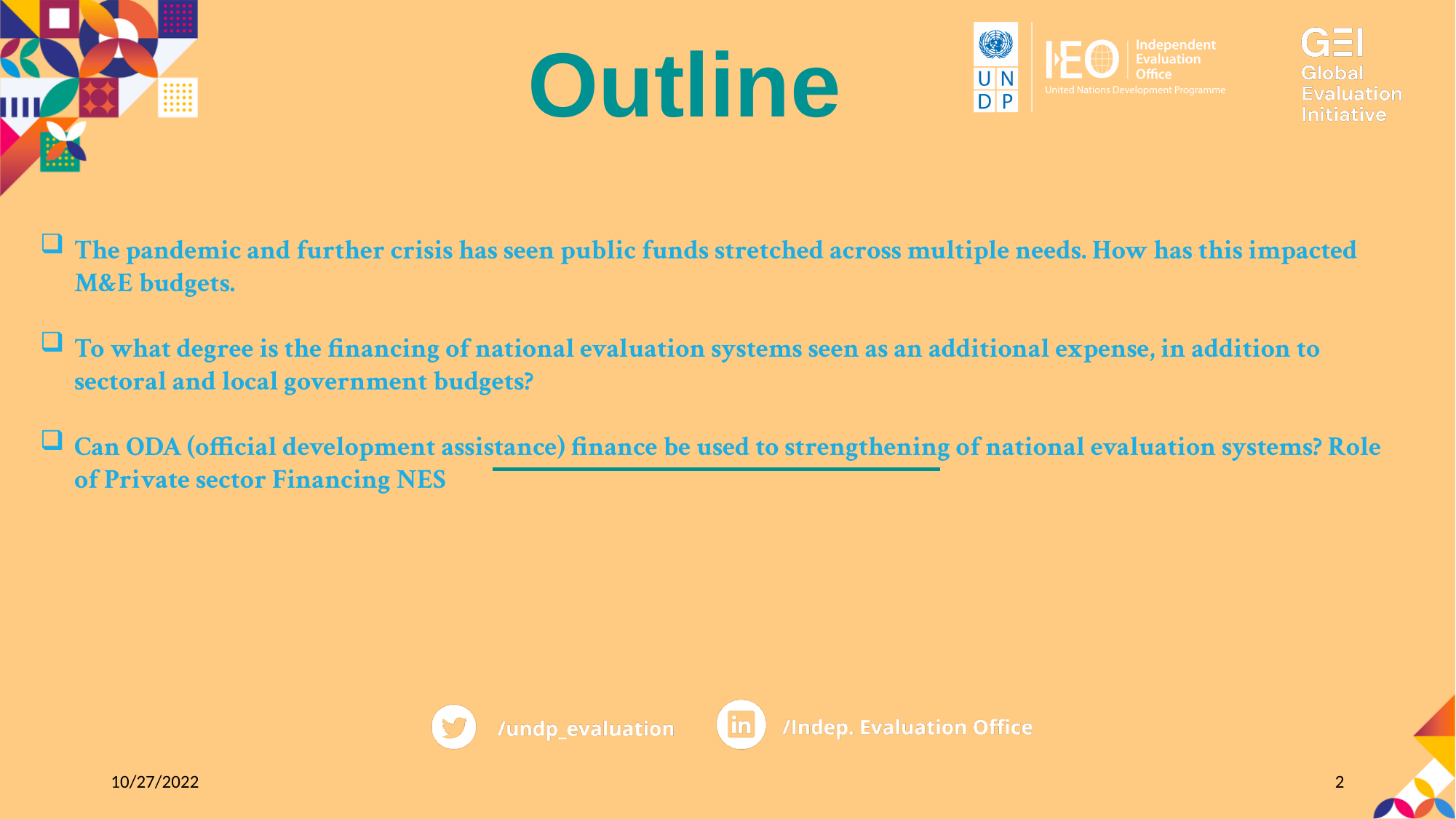

Outline
The pandemic and further crisis has seen public funds stretched across multiple needs. How has this impacted M&E budgets.

To what degree is the financing of national evaluation systems seen as an additional expense, in addition to sectoral and local government budgets?

Can ODA (official development assistance) finance be used to strengthening of national evaluation systems? Role of Private sector Financing NES

10/27/2022

2